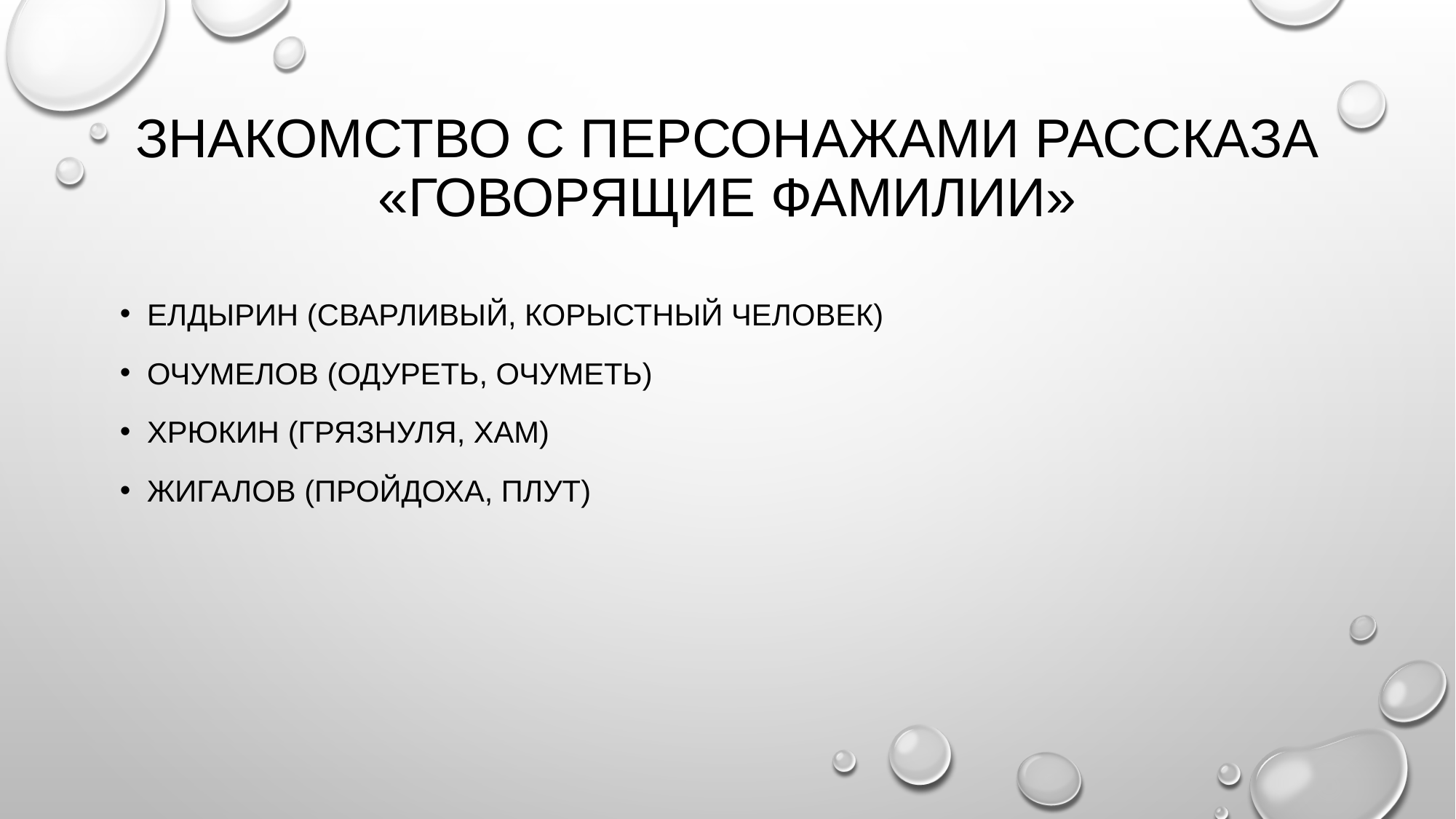

Знакомство с персонажами рассказа «говорящие фамилии»
Елдырин (сварливый, корыстный человек)
Очумелов (одуреть, очуметь)
Хрюкин (грязнуля, хам)
Жигалов (пройдоха, плут)